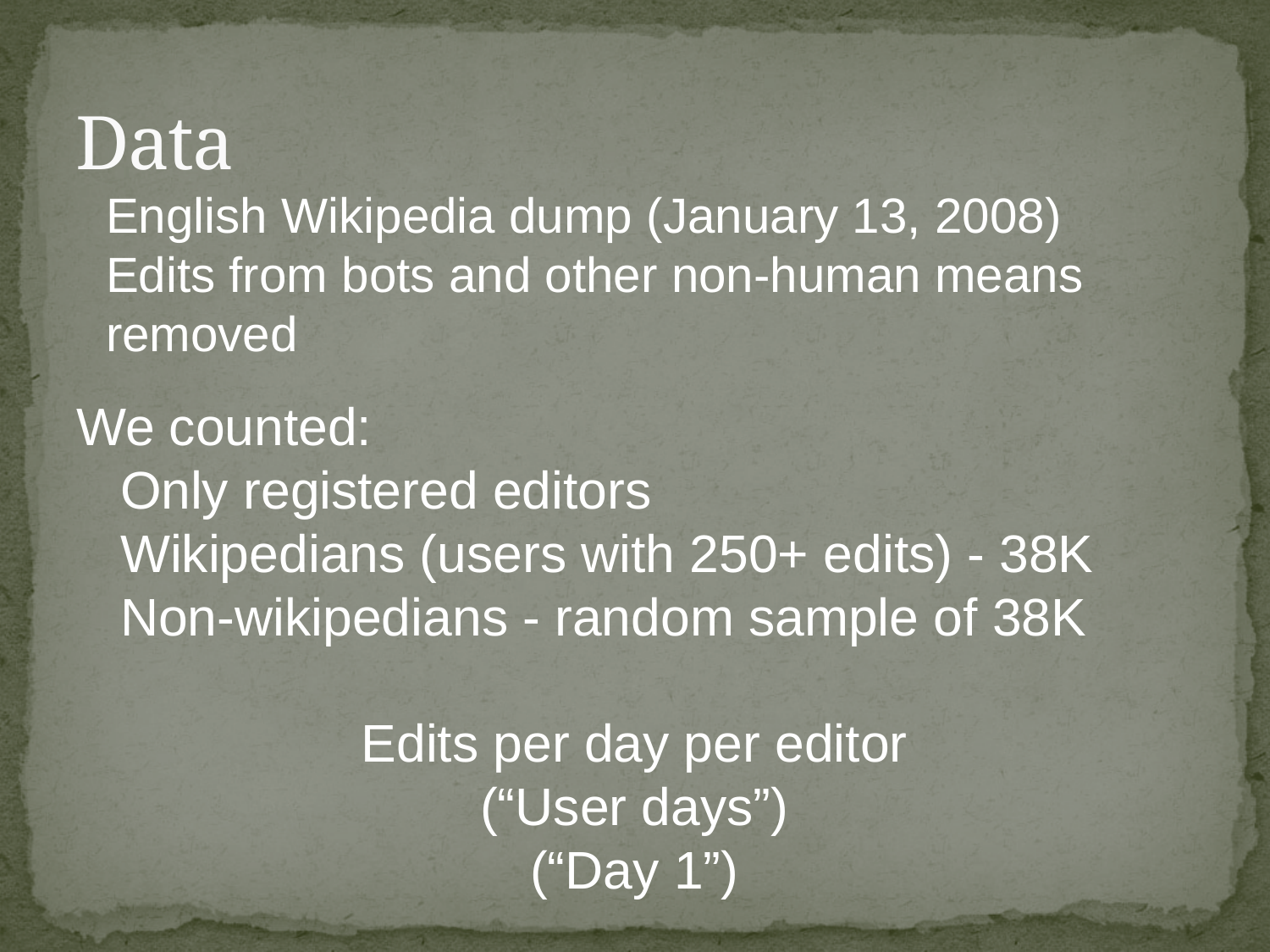

# Data
English Wikipedia dump (January 13, 2008)
Edits from bots and other non-human means removed
We counted:
   Only registered editors
   Wikipedians (users with 250+ edits) - 38K
   Non-wikipedians - random sample of 38K
Edits per day per editor
(“User days”)
(“Day 1”)